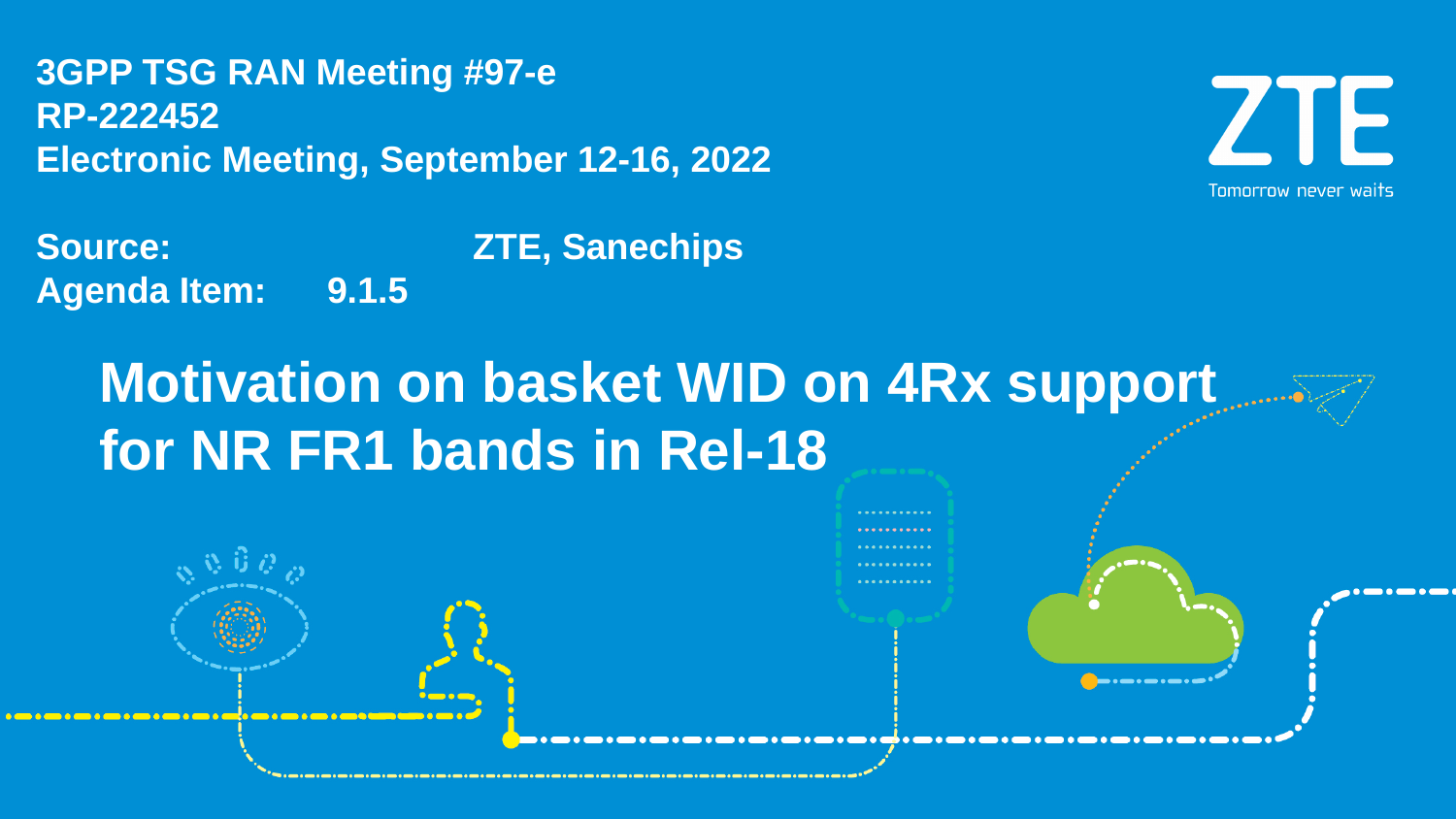

3GPP TSG RAN Meeting #97-e					           RP-222452
Electronic Meeting, September 12-16, 2022

Source: 		ZTE, Sanechips
Agenda Item:	9.1.5
# Motivation on basket WID on 4Rx support for NR FR1 bands in Rel-18